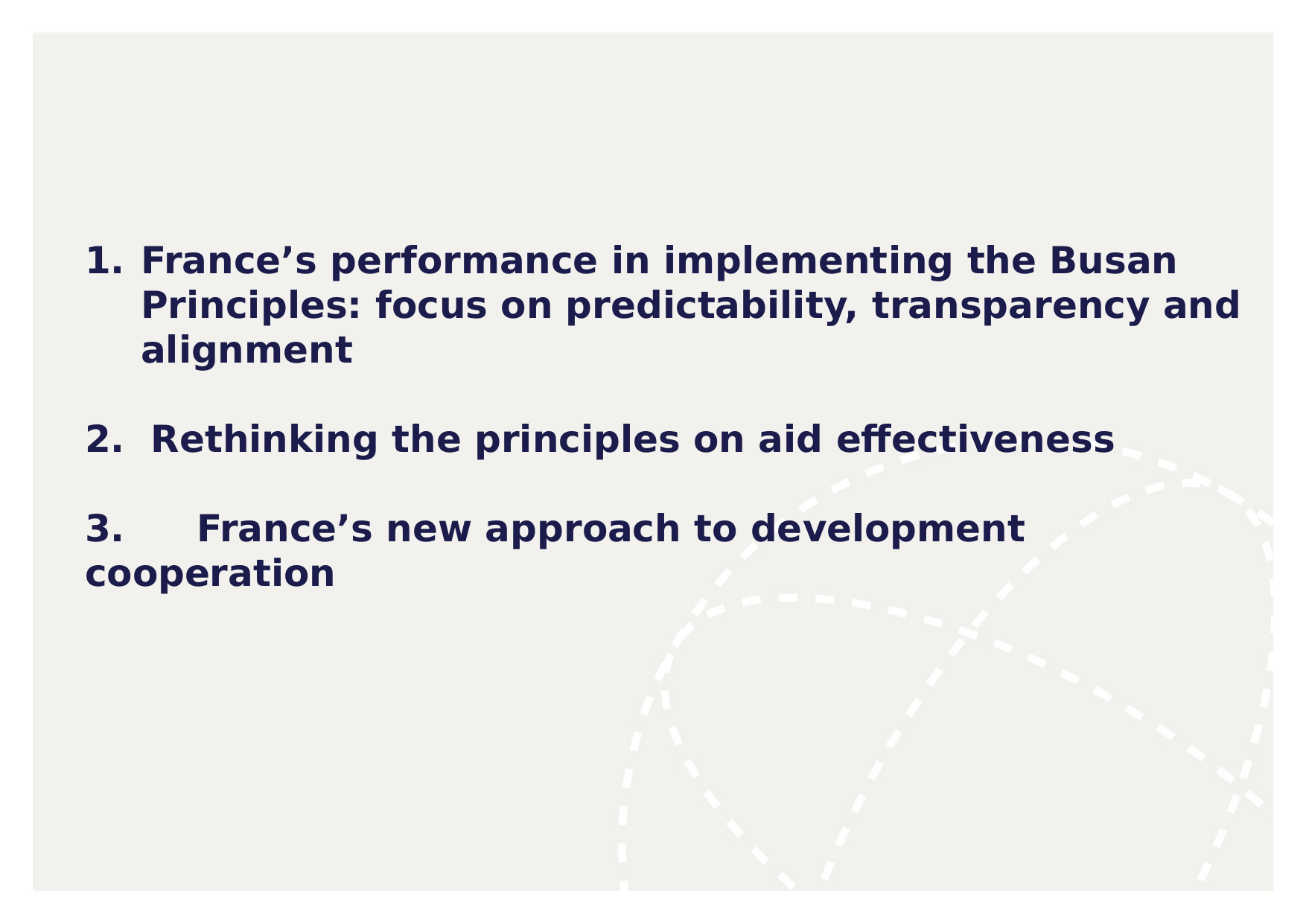

France’s performance in implementing the Busan Principles: focus on predictability, transparency and alignment

2.  Rethinking the principles on aid effectiveness

3. 	France’s new approach to development cooperation